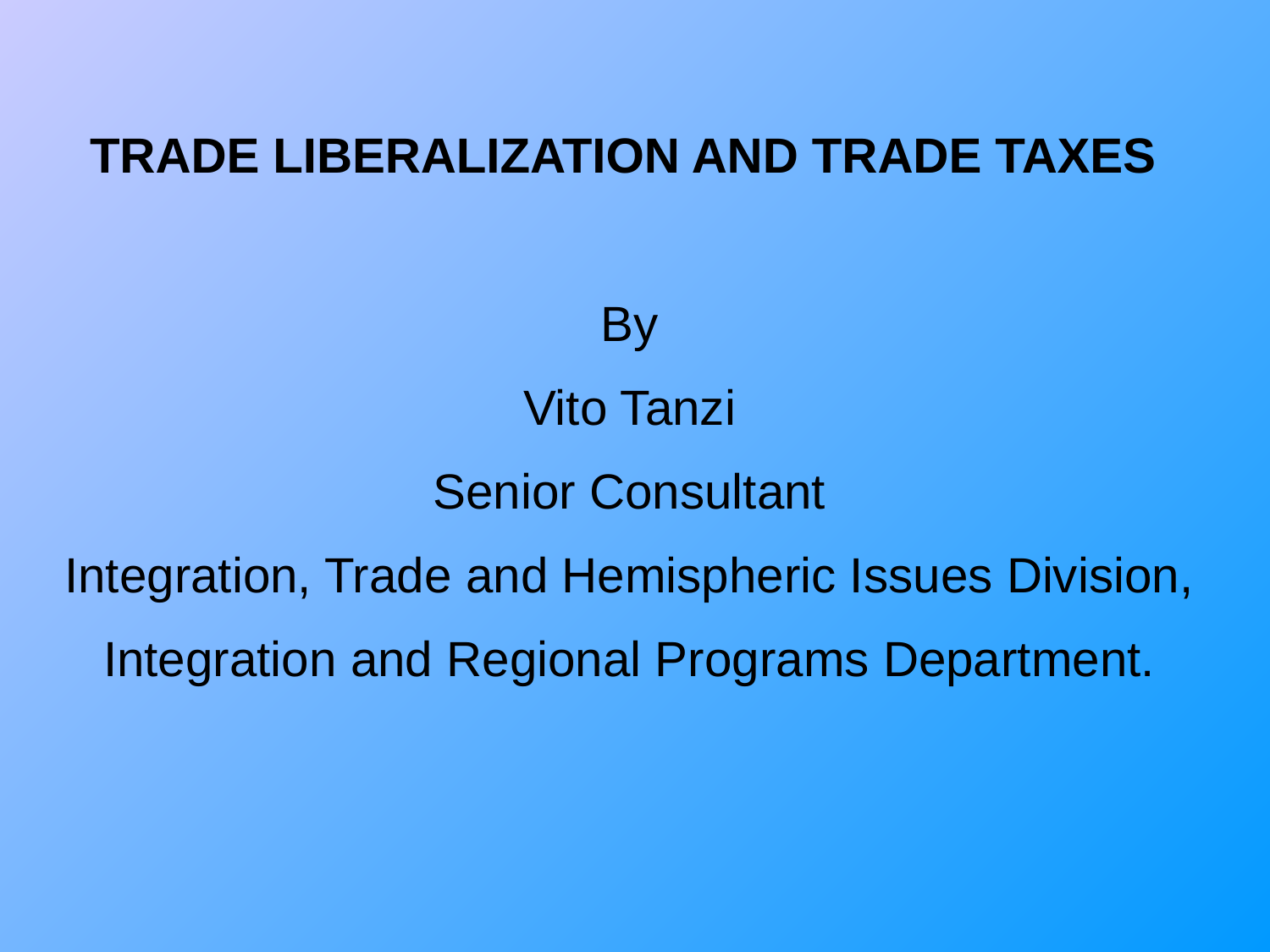

TRADE LIBERALIZATION AND TRADE TAXES

By
Vito Tanzi
Senior Consultant
Integration, Trade and Hemispheric Issues Division,
Integration and Regional Programs Department.